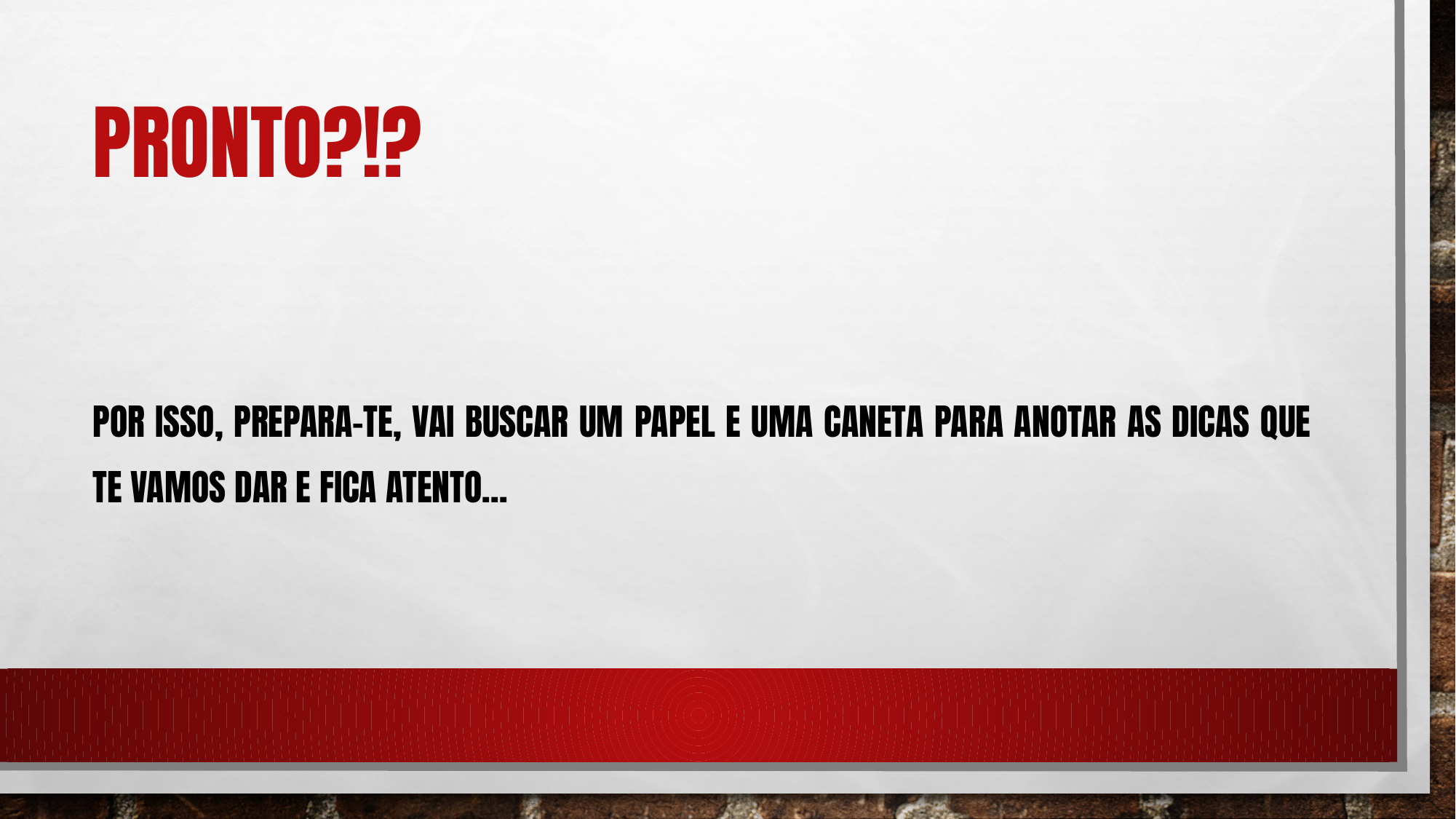

# Pronto?!?
Por isso, prepara-te, vai buscar um papel e uma caneta para anotar as dicas que te vamos dar e fica atento…